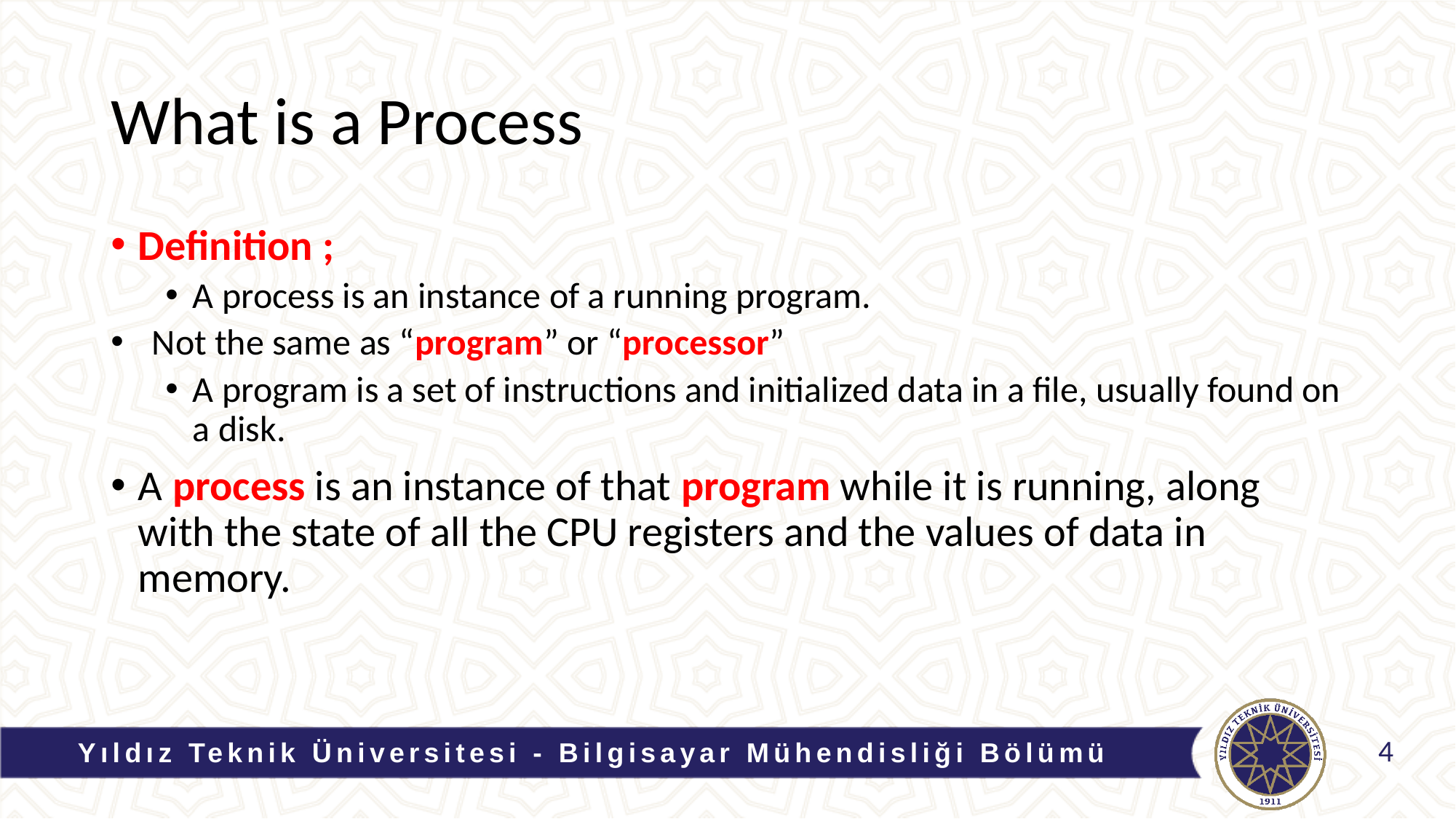

# What is a Process
Definition ;
A process is an instance of a running program.
Not the same as “program” or “processor”
A program is a set of instructions and initialized data in a file, usually found on a disk.
A process is an instance of that program while it is running, along with the state of all the CPU registers and the values of data in memory.
Yıldız Teknik Üniversitesi - Bilgisayar Mühendisliği Bölümü
4